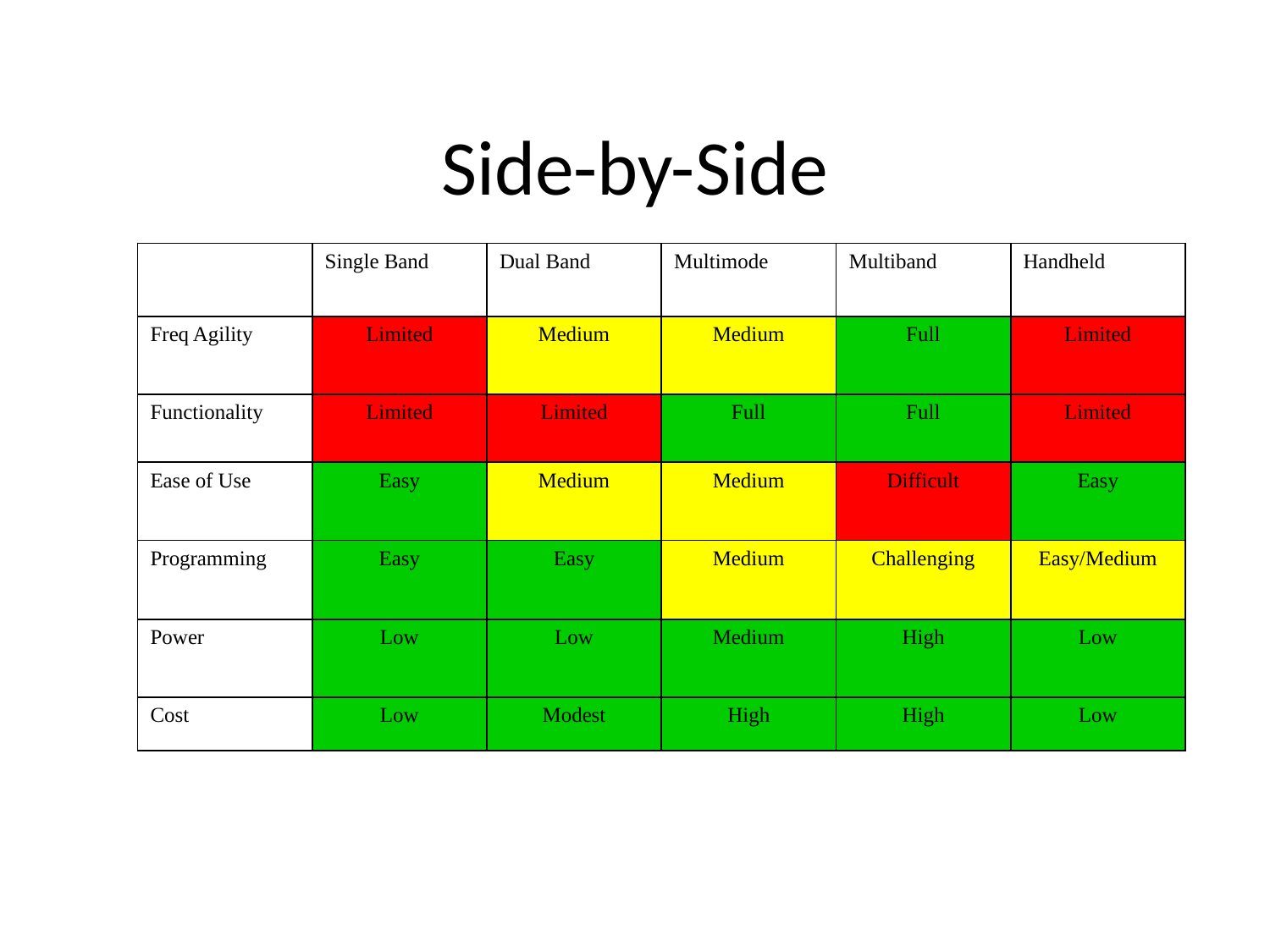

Side-by-Side
|  | Single Band | Dual Band | Multimode | Multiband | Handheld |
| --- | --- | --- | --- | --- | --- |
| Freq Agility | Limited | Medium | Medium | Full | Limited |
| Functionality | Limited | Limited | Full | Full | Limited |
| Ease of Use | Easy | Medium | Medium | Difficult | Easy |
| Programming | Easy | Easy | Medium | Challenging | Easy/Medium |
| Power | Low | Low | Medium | High | Low |
| Cost | Low | Modest | High | High | Low |